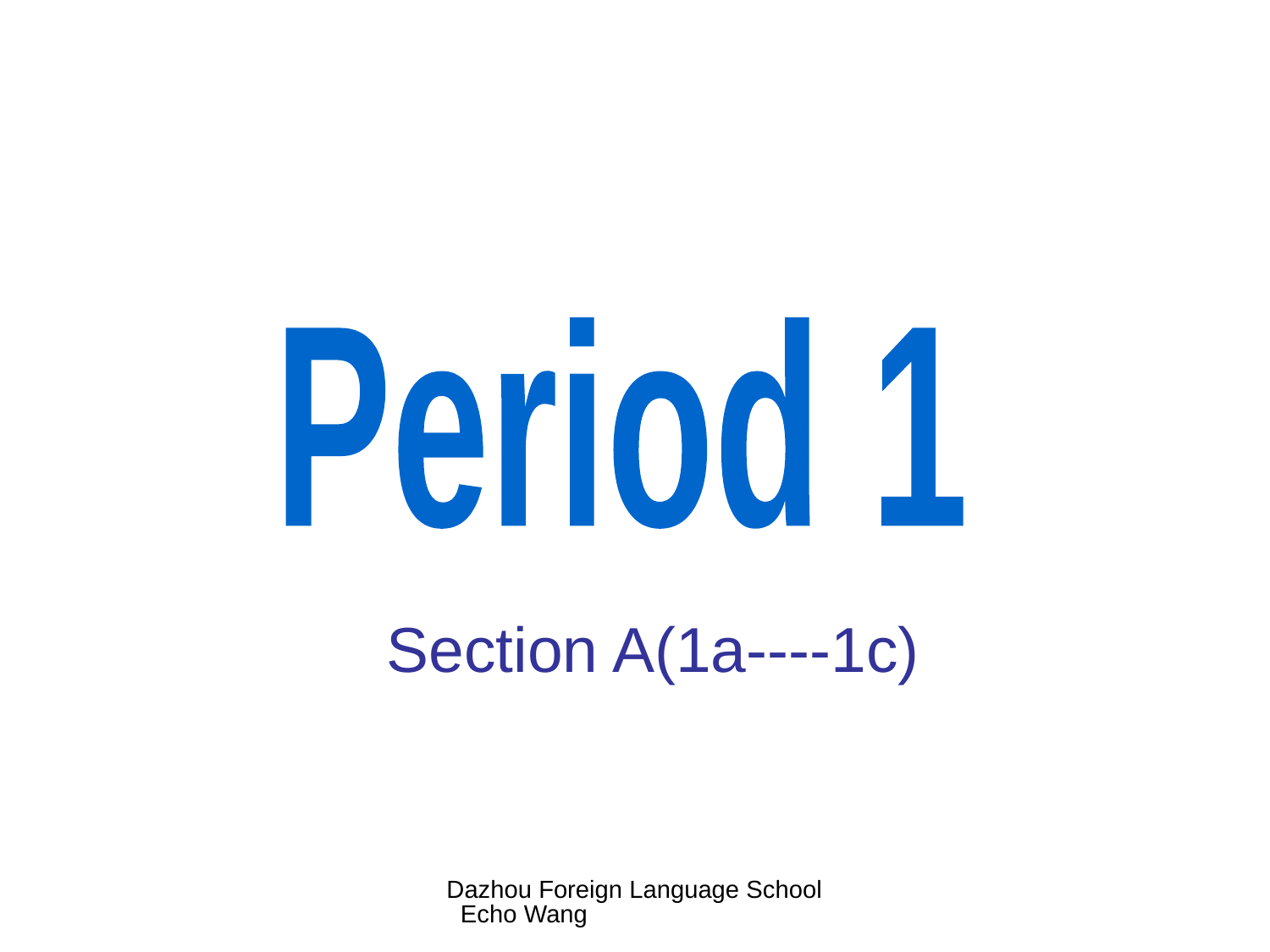

Period 1
Section A(1a----1c)
Dazhou Foreign Language School  Echo Wang